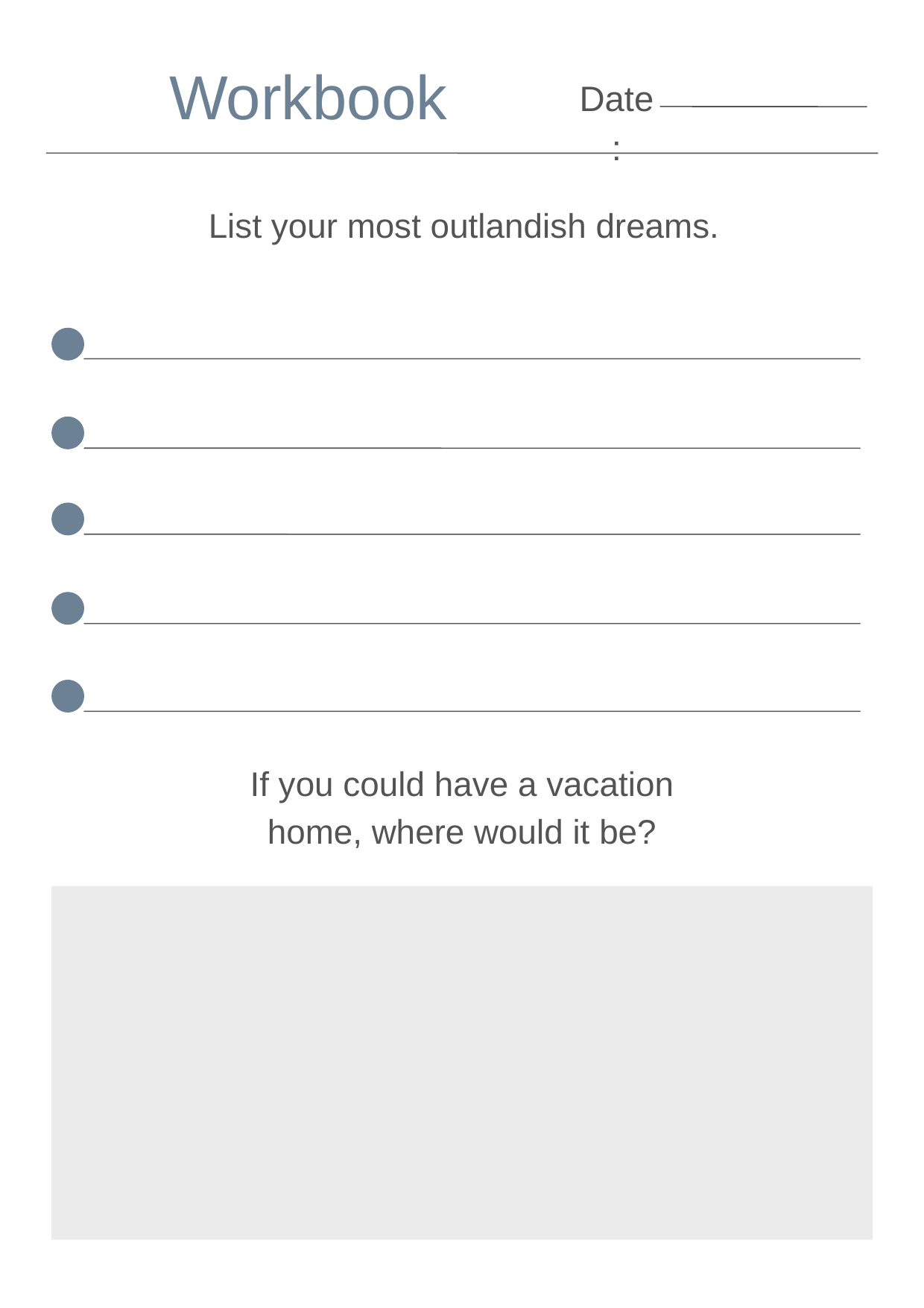

Workbook
Date:

List your most outlandish dreams.

If you could have a vacation home, where would it be?